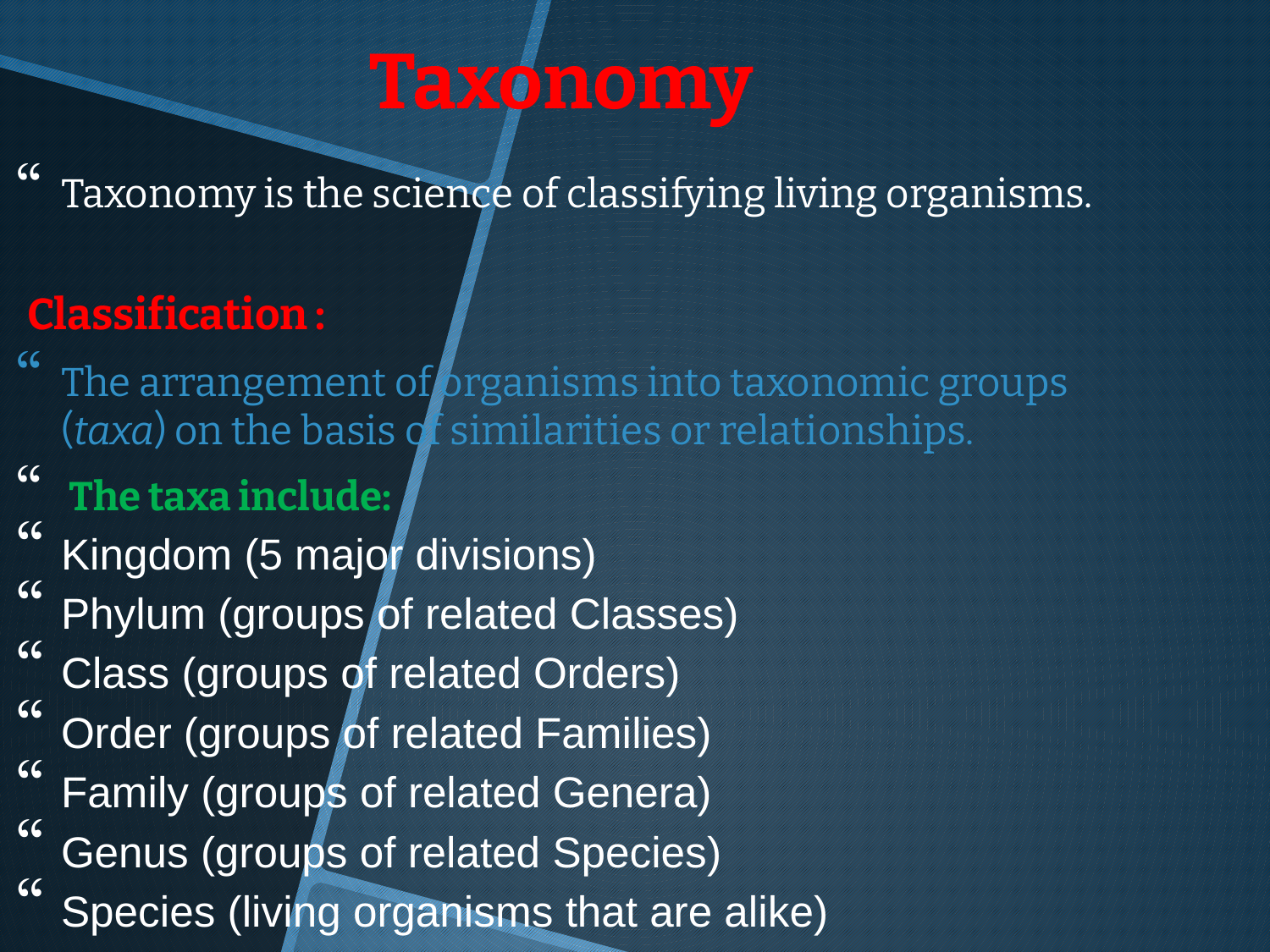

# Taxonomy
Taxonomy is the science of classifying living organisms.

Classification :
The arrangement of organisms into taxonomic groups (taxa) on the basis of similarities or relationships.
 The taxa include:
Kingdom (5 major divisions)
Phylum (groups of related Classes)
Class (groups of related Orders)
Order (groups of related Families)
Family (groups of related Genera)
Genus (groups of related Species)
Species (living organisms that are alike)